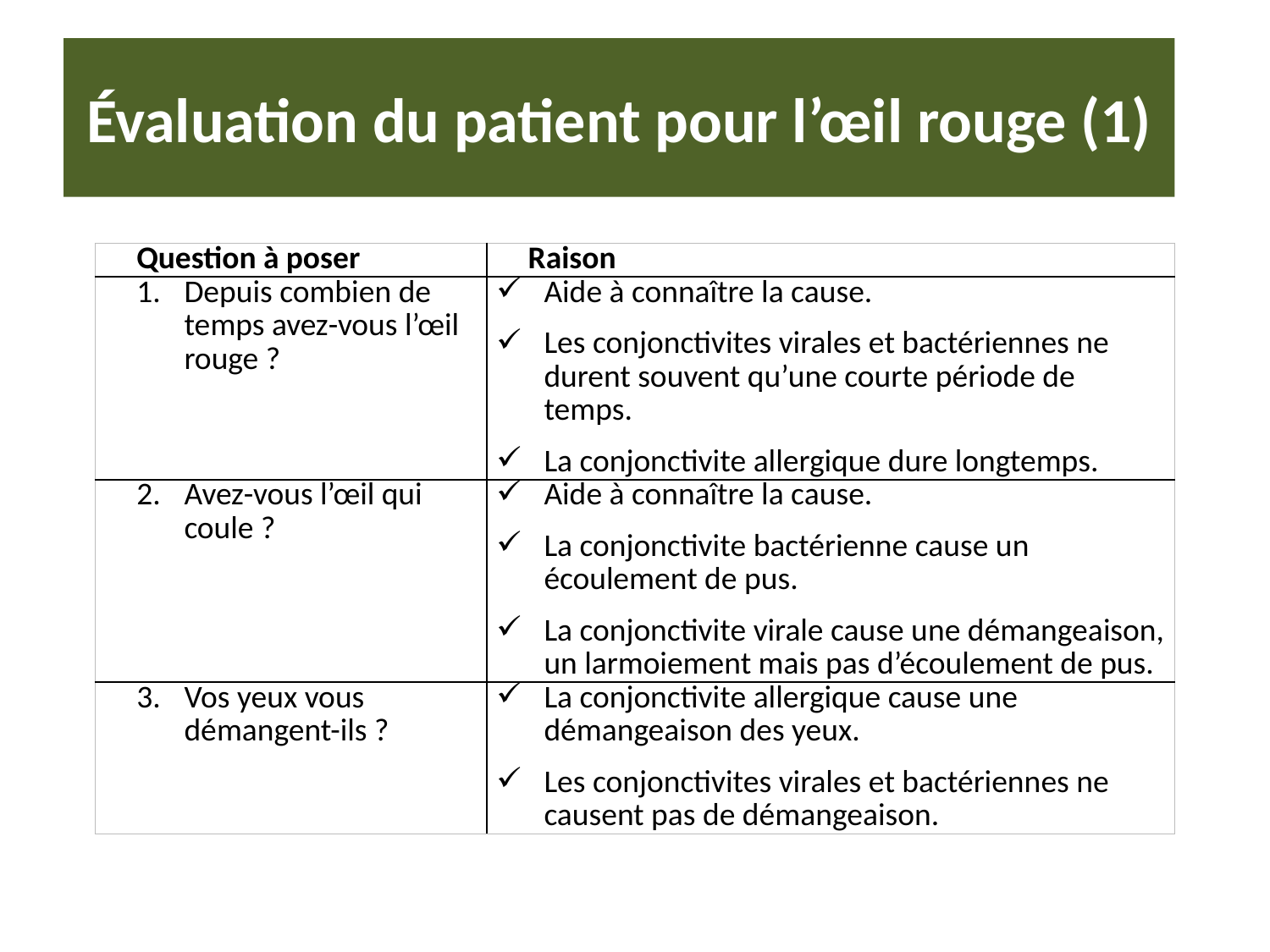

# Évaluation du patient pour l’œil rouge (1)
| Question à poser | Raison |
| --- | --- |
| Depuis combien de temps avez-vous l’œil rouge ? | Aide à connaître la cause. Les conjonctivites virales et bactériennes ne durent souvent qu’une courte période de temps. La conjonctivite allergique dure longtemps. |
| Avez-vous l’œil qui coule ? | Aide à connaître la cause. La conjonctivite bactérienne cause un écoulement de pus. La conjonctivite virale cause une démangeaison, un larmoiement mais pas d’écoulement de pus. |
| Vos yeux vous démangent-ils ? | La conjonctivite allergique cause une démangeaison des yeux. Les conjonctivites virales et bactériennes ne causent pas de démangeaison. |